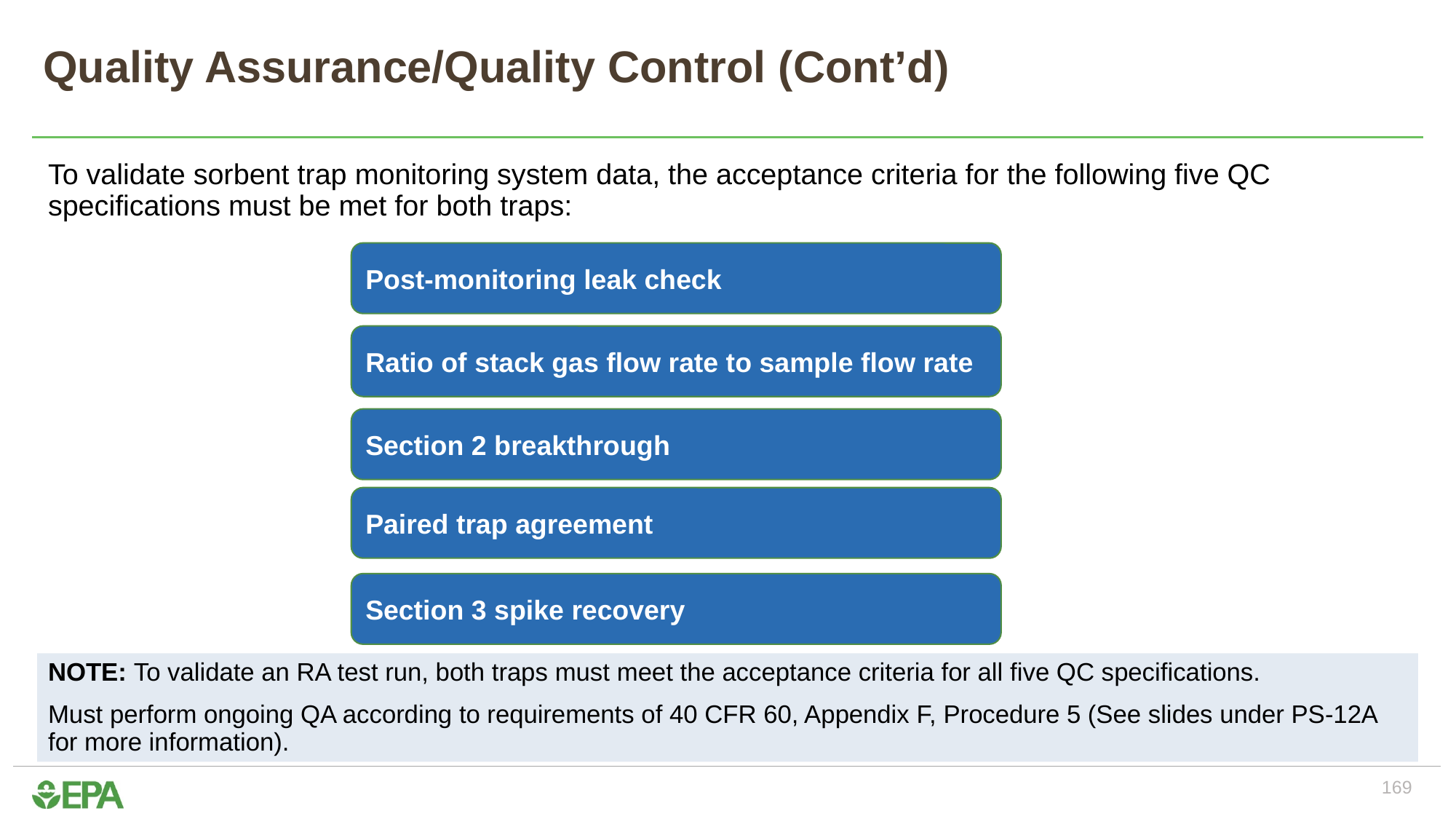

# Quality Assurance/Quality Control (Cont’d)
To validate sorbent trap monitoring system data, the acceptance criteria for the following five QC specifications must be met for both traps:

Post-monitoring leak check
Ratio of stack gas flow rate to sample flow rate
Section 2 breakthrough
Paired trap agreement
Section 3 spike recovery
NOTE: To validate an RA test run, both traps must meet the acceptance criteria for all five QC specifications.
Must perform ongoing QA according to requirements of 40 CFR 60, Appendix F, Procedure 5 (See slides under PS-12A for more information).
169